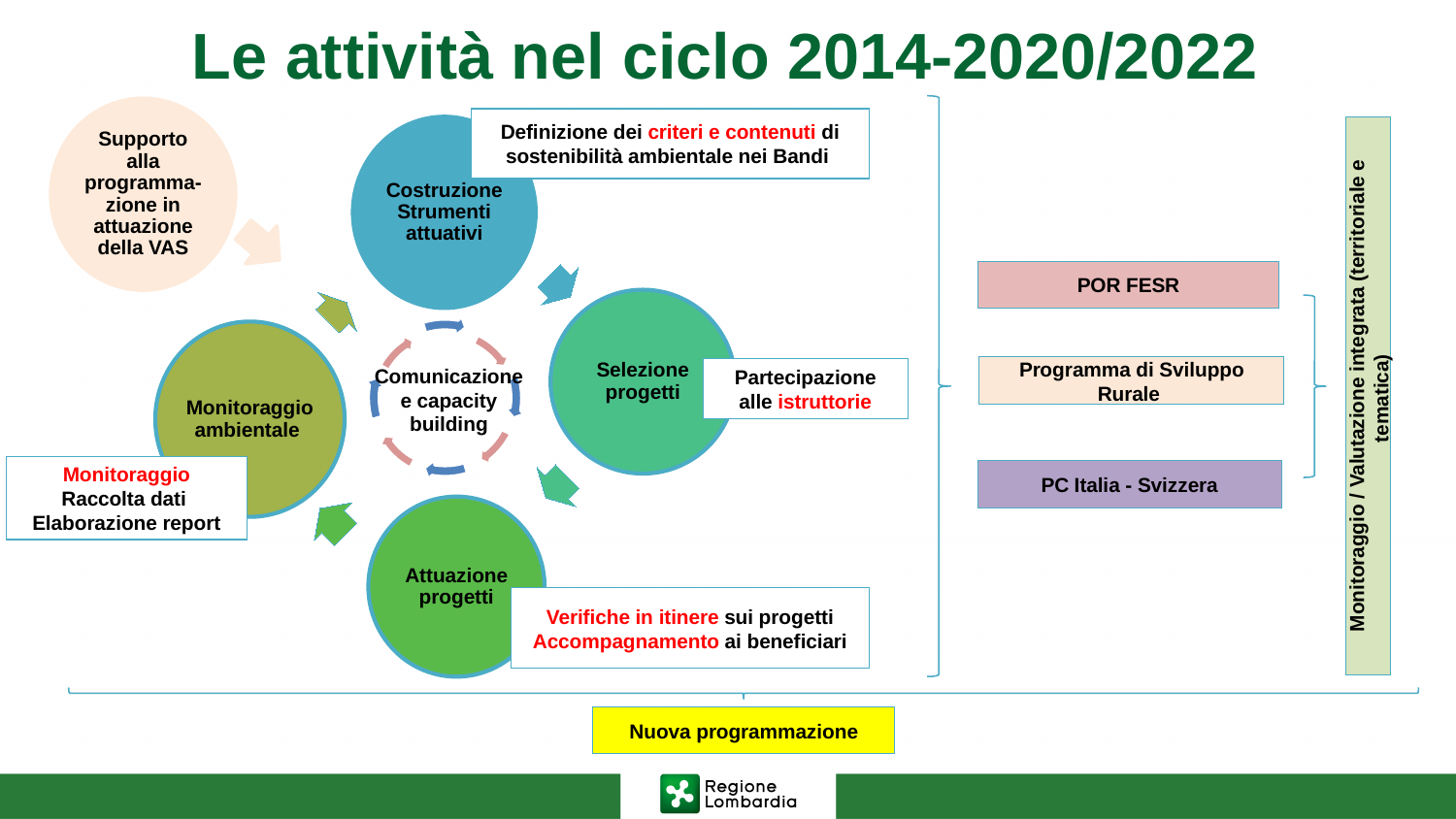

# Le attività nel ciclo 2014-2020/2022

Supporto alla programma-zione in attuazione della VAS
Definizione dei criteri e contenuti di sostenibilità ambientale nei Bandi
Costruzione Strumenti attuativi

POR FESR

Selezione progetti

Comunicazione e capacity building
Monitoraggio ambientale
Programma di Sviluppo Rurale
Partecipazione alle istruttorie
Monitoraggio / Valutazione integrata (territoriale e tematica)
Monitoraggio
Raccolta dati
Elaborazione report

PC Italia - Svizzera

Attuazione progetti
Verifiche in itinere sui progetti
Accompagnamento ai beneficiari
Nuova programmazione